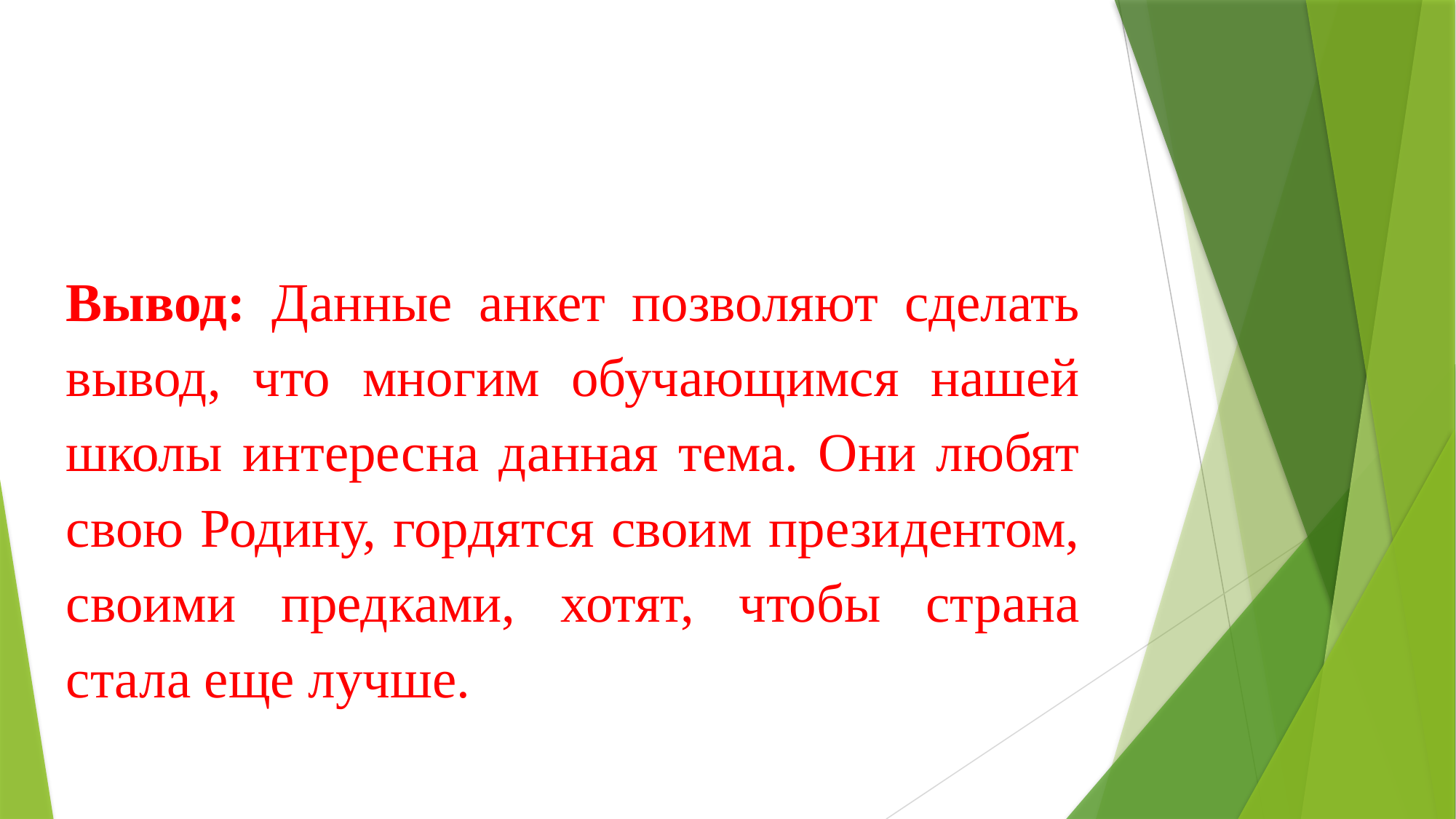

#
Вывод: Данные анкет позволяют сделать вывод, что многим обучающимся нашей школы интересна данная тема. Они любят свою Родину, гордятся своим президентом, своими предками, хотят, чтобы страна стала еще лучше.